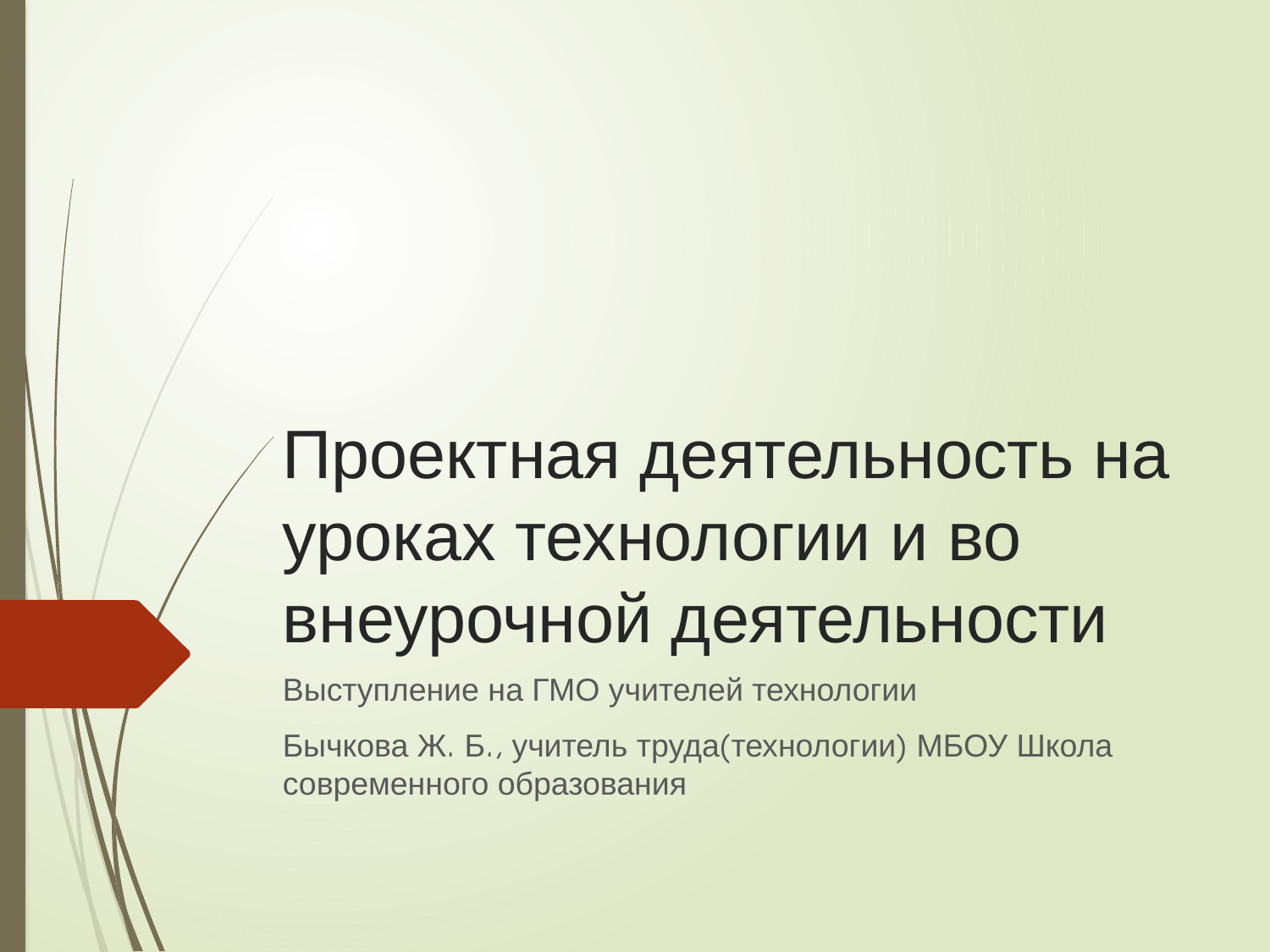

# Проектная деятельность на уроках технологии и во внеурочной деятельности
Выступление на ГМО учителей технологии
Бычкова Ж. Б., учитель труда(технологии) МБОУ Школа современного образования